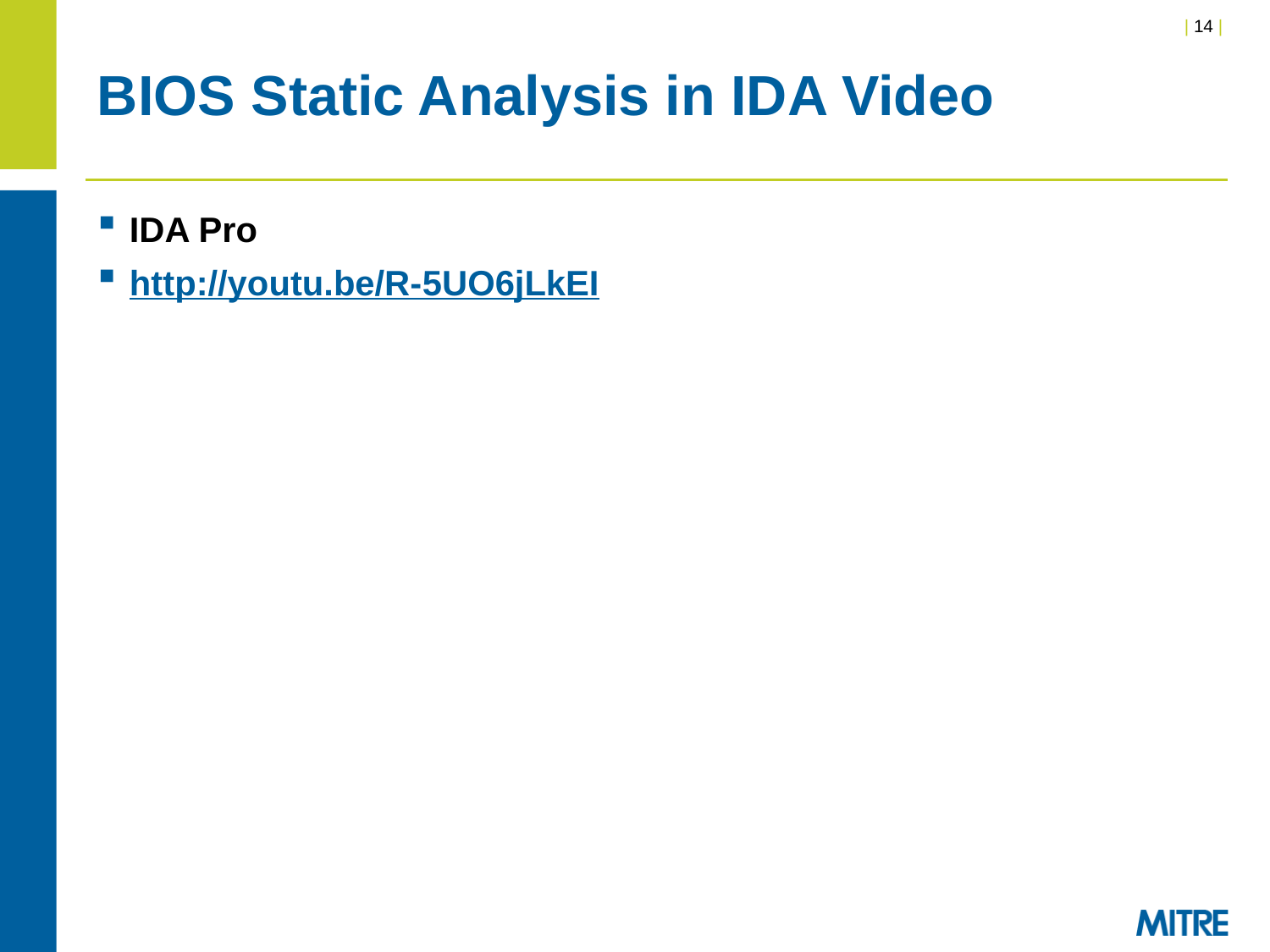

# BIOS Static Analysis in IDA Video
IDA Pro
http://youtu.be/R-5UO6jLkEI